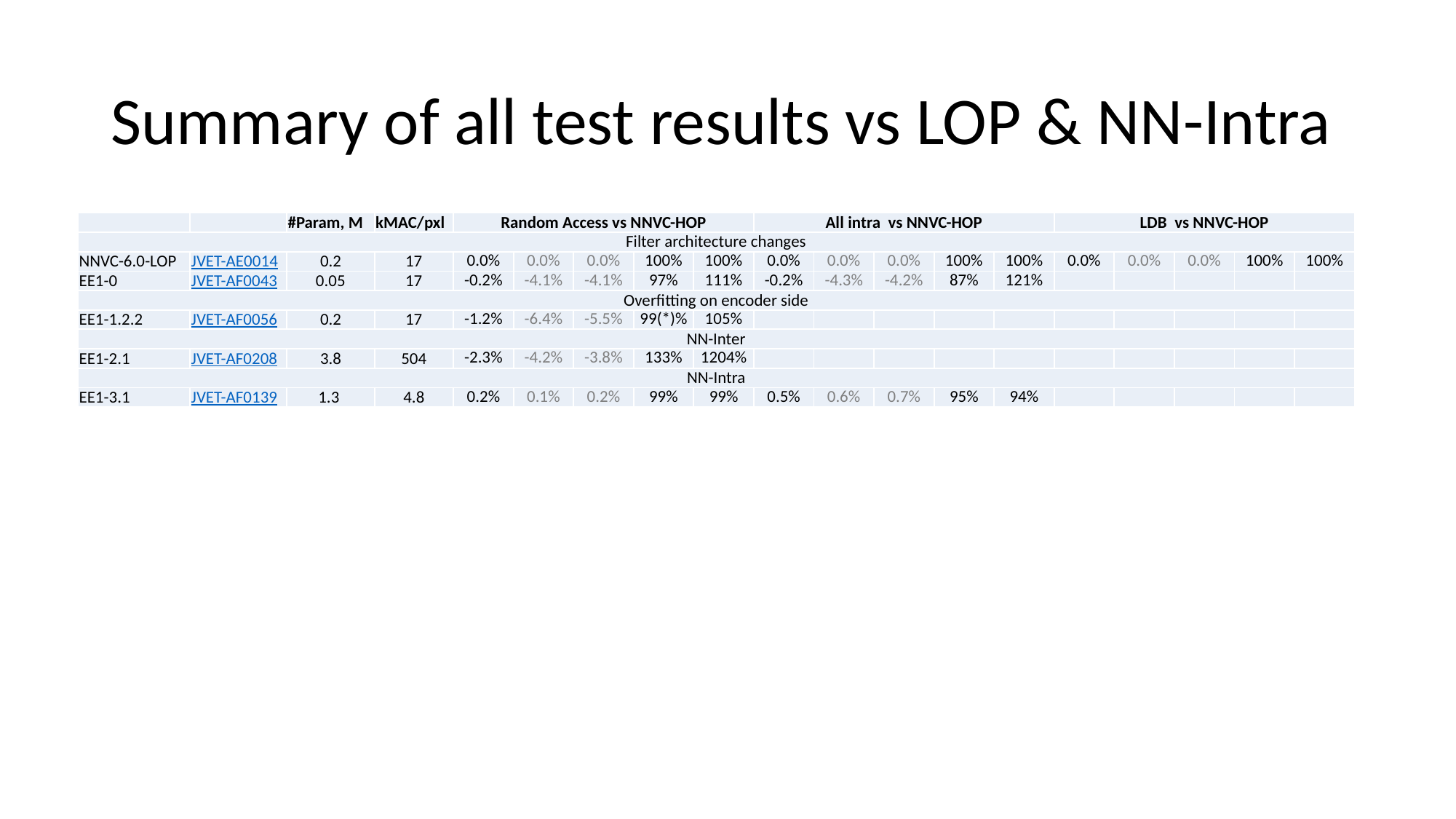

# Summary of all test results vs LOP & NN-Intra
|  |  | #Param, M | kMAC/pxl | Random Access vs NNVC-HOP |  |  |  |  | All intra vs NNVC-HOP |  |  |  |  | LDB vs NNVC-HOP |  |  |  |  |
| --- | --- | --- | --- | --- | --- | --- | --- | --- | --- | --- | --- | --- | --- | --- | --- | --- | --- | --- |
| Filter architecture changes |  |  |  |  |  |  |  |  |  |  |  |  |  |  |  |  |  |  |
| NNVC-6.0-LOP | JVET-AE0014 | 0.2 | 17 | 0.0% | 0.0% | 0.0% | 100% | 100% | 0.0% | 0.0% | 0.0% | 100% | 100% | 0.0% | 0.0% | 0.0% | 100% | 100% |
| EE1-0 | JVET-AF0043 | 0.05 | 17 | -0.2% | -4.1% | -4.1% | 97% | 111% | -0.2% | -4.3% | -4.2% | 87% | 121% |  |  |  |  |  |
| Overfitting on encoder side |  |  |  |  |  |  |  |  |  |  |  |  |  |  |  |  |  |  |
| EE1-1.2.2 | JVET-AF0056 | 0.2 | 17 | -1.2% | -6.4% | -5.5% | 99(\*)% | 105% |  |  |  |  |  |  |  |  |  |  |
| NN-Inter |  |  |  |  |  |  |  |  |  |  |  |  |  |  |  |  |  |  |
| EE1-2.1 | JVET-AF0208 | 3.8 | 504 | -2.3% | -4.2% | -3.8% | 133% | 1204% |  |  |  |  |  |  |  |  |  |  |
| NN-Intra |  |  |  |  |  |  |  |  |  |  |  |  |  |  |  |  |  |  |
| EE1-3.1 | JVET-AF0139 | 1.3 | 4.8 | 0.2% | 0.1% | 0.2% | 99% | 99% | 0.5% | 0.6% | 0.7% | 95% | 94% |  |  |  |  |  |